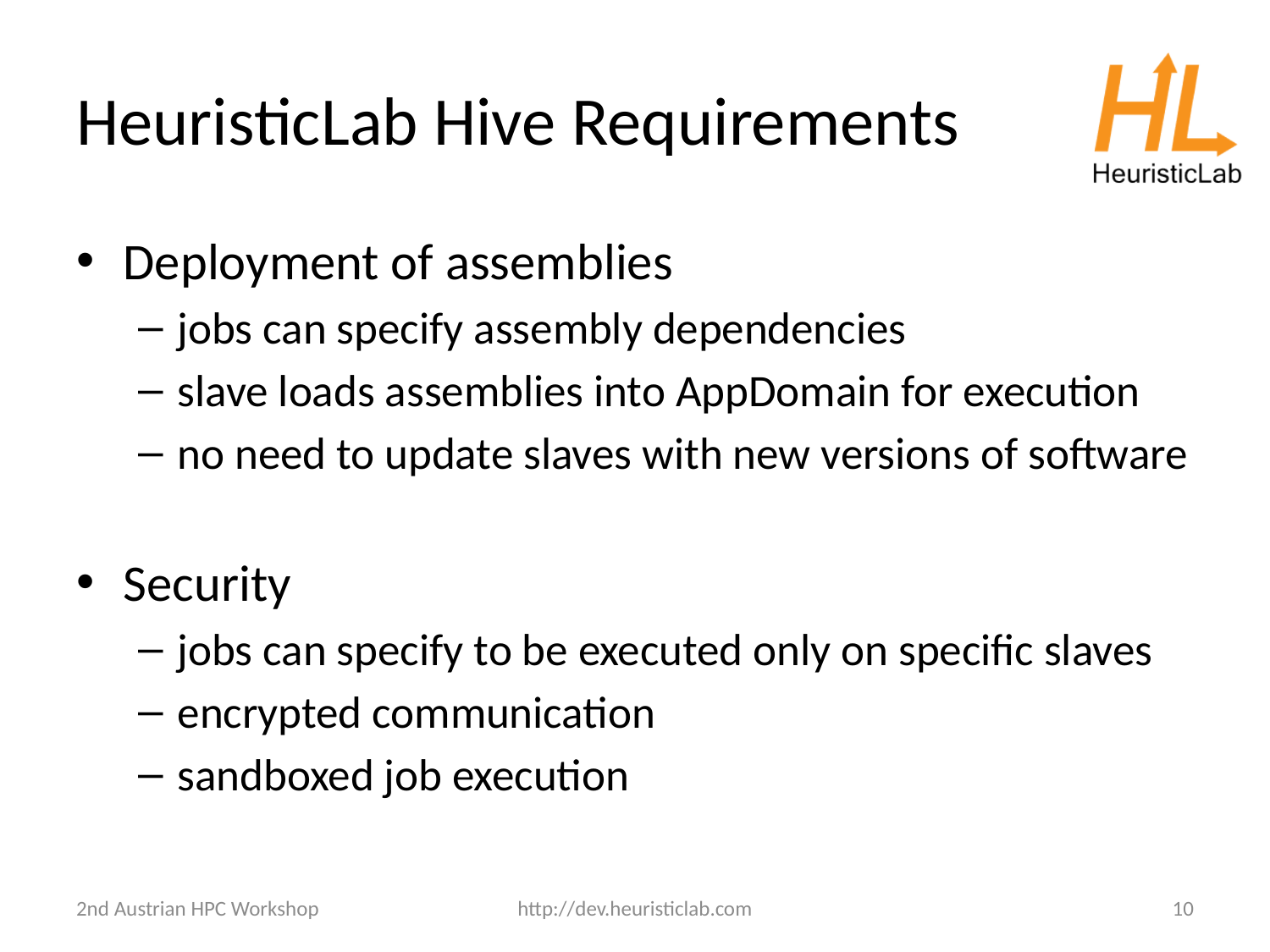

# HeuristicLab Hive Requirements
Deployment of assemblies
jobs can specify assembly dependencies
slave loads assemblies into AppDomain for execution
no need to update slaves with new versions of software

Security
jobs can specify to be executed only on specific slaves
encrypted communication
sandboxed job execution

2nd Austrian HPC Workshop
http://dev.heuristiclab.com
10